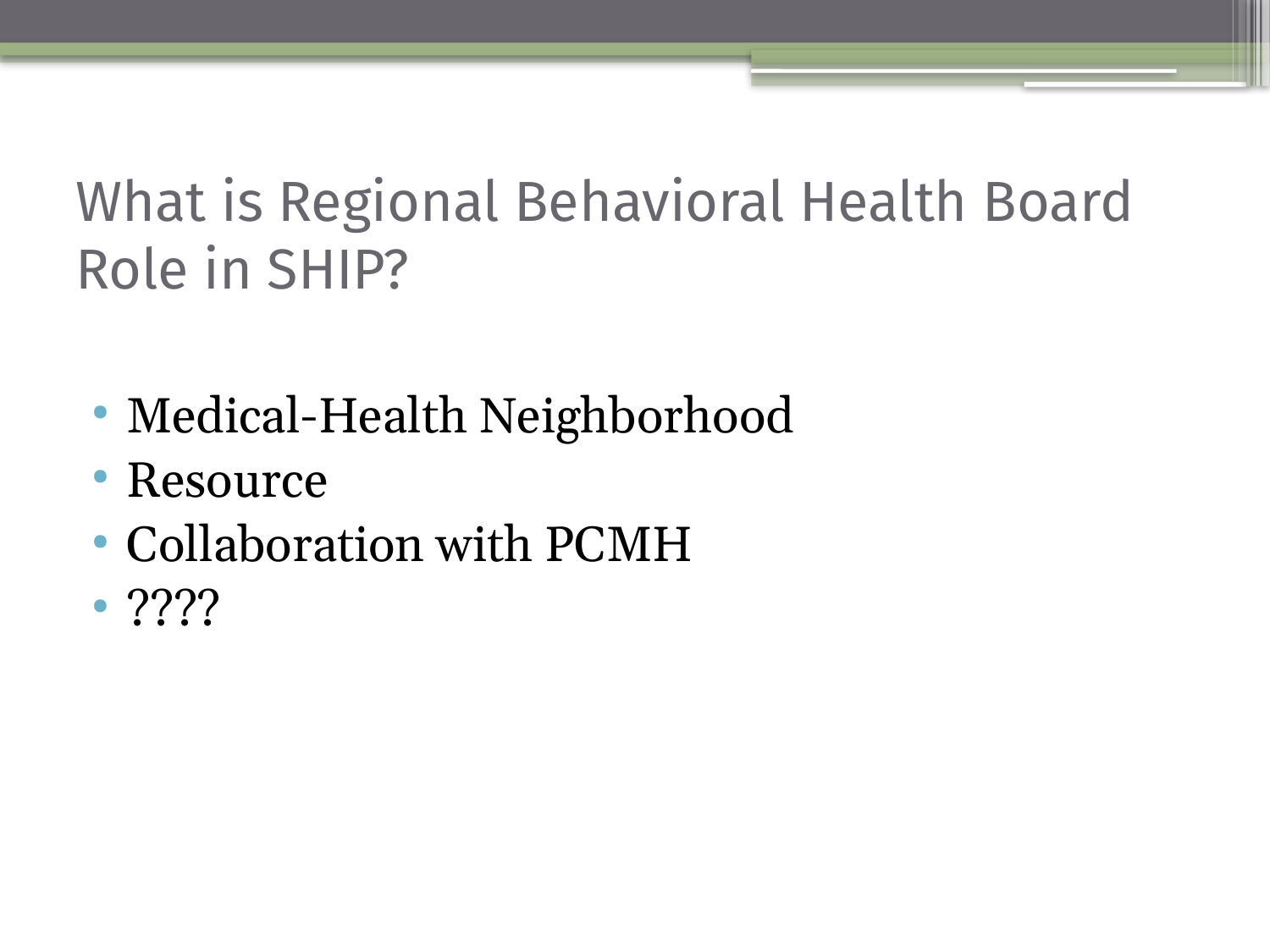

# What is Regional Behavioral Health Board Role in SHIP?

Medical-Health Neighborhood
Resource
Collaboration with PCMH
????